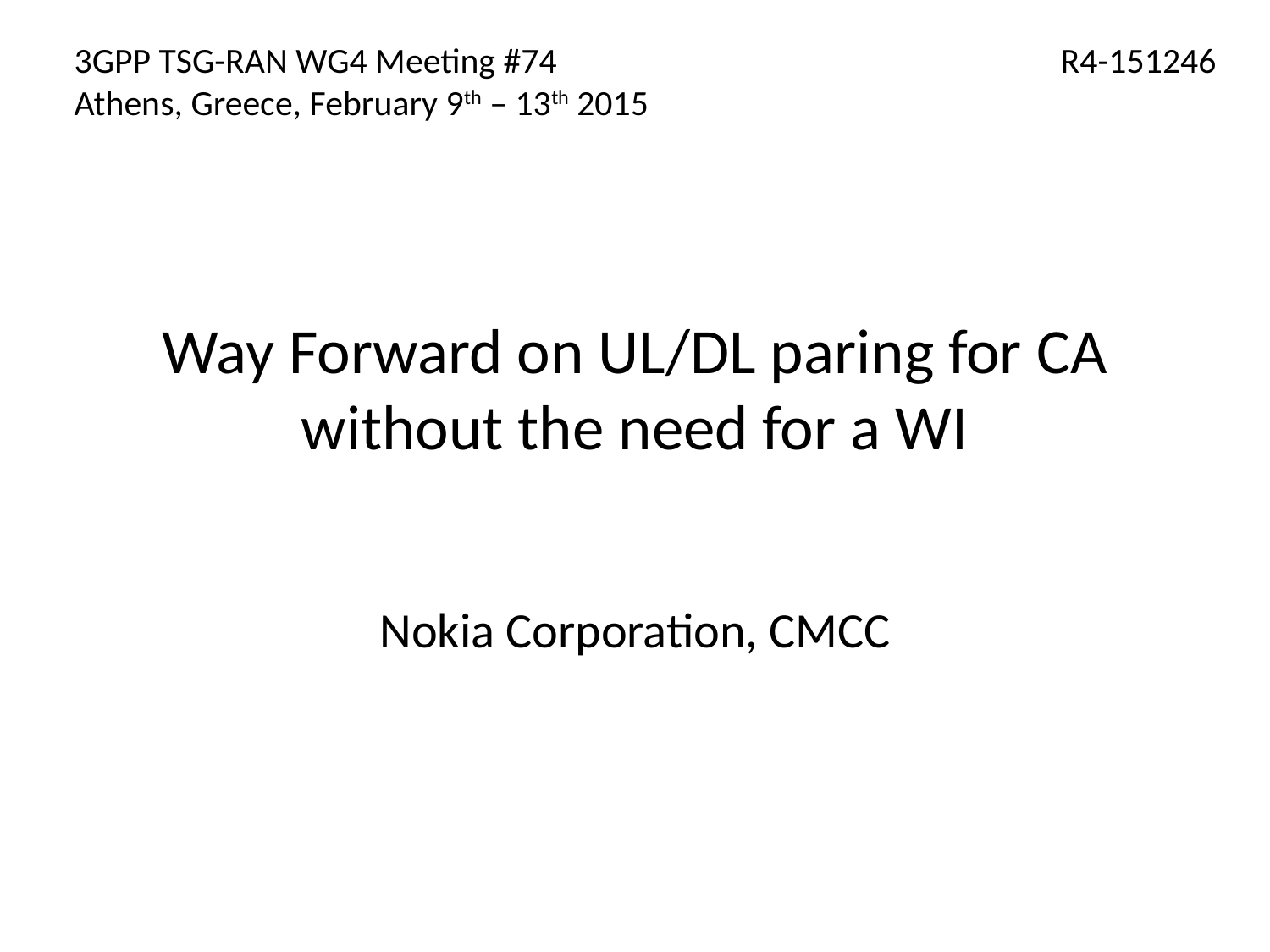

3GPP TSG-RAN WG4 Meeting #74
Athens, Greece, February 9th – 13th 2015
R4-151246
# Way Forward on UL/DL paring for CA without the need for a WI
Nokia Corporation, CMCC